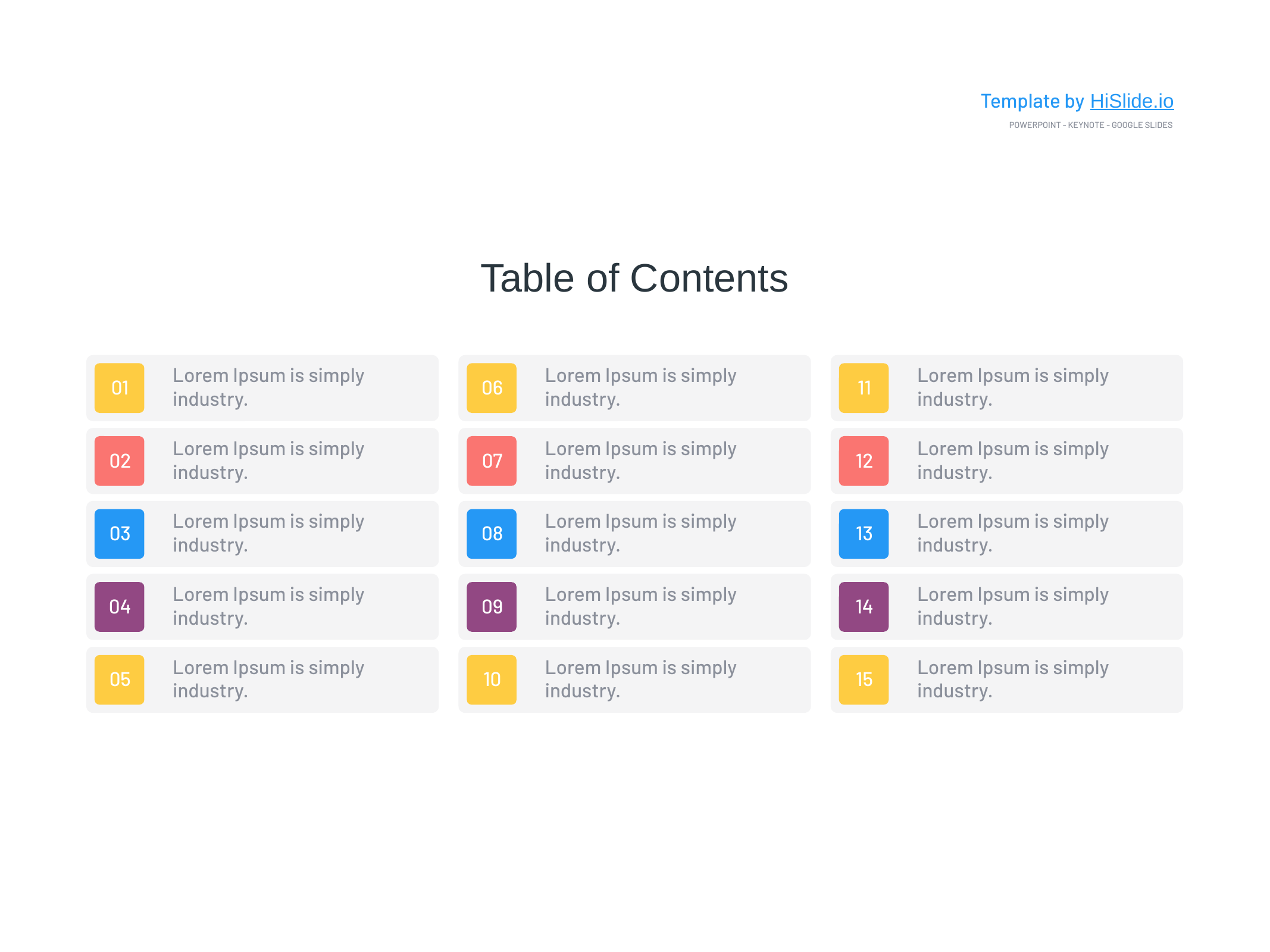

Template by HiSlide.io
PowerPoint - Keynote - Google Slides
Table of Contents

Lorem Ipsum is simply industry.
Lorem Ipsum is simply industry.
Lorem Ipsum is simply industry.

01
06
11

Lorem Ipsum is simply industry.
Lorem Ipsum is simply industry.
Lorem Ipsum is simply industry.

02
07
12

Lorem Ipsum is simply industry.
Lorem Ipsum is simply industry.
Lorem Ipsum is simply industry.

03
08
13

Lorem Ipsum is simply industry.
Lorem Ipsum is simply industry.
Lorem Ipsum is simply industry.

04
09
14

Lorem Ipsum is simply industry.
Lorem Ipsum is simply industry.
Lorem Ipsum is simply industry.

05
10
15